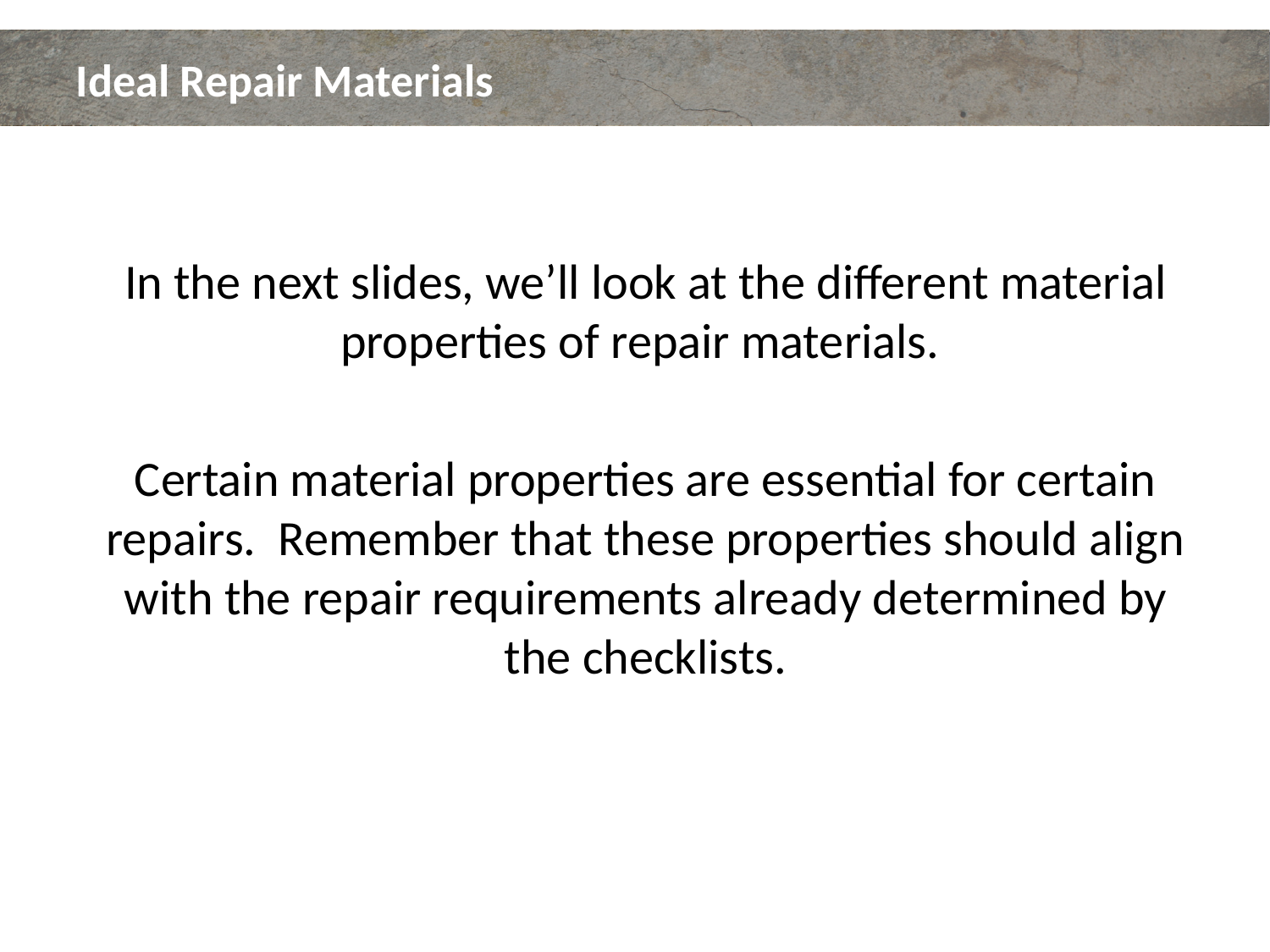

# Ideal Repair Materials
In the next slides, we’ll look at the different material properties of repair materials.

Certain material properties are essential for certain repairs.  Remember that these properties should align with the repair requirements already determined by the checklists.